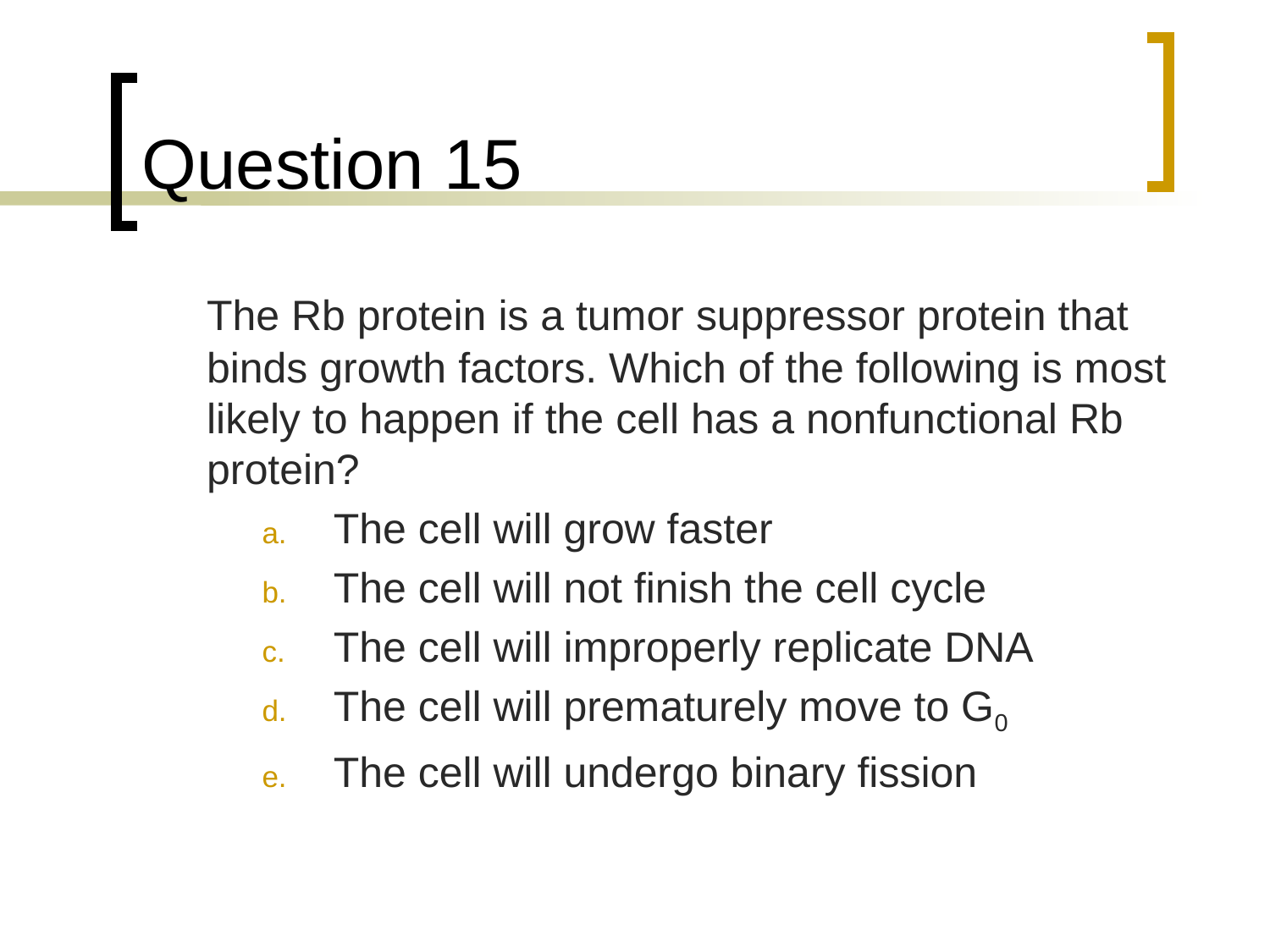

# Question 15
	The Rb protein is a tumor suppressor protein that binds growth factors. Which of the following is most likely to happen if the cell has a nonfunctional Rb protein?
The cell will grow faster
The cell will not finish the cell cycle
The cell will improperly replicate DNA
The cell will prematurely move to G0
The cell will undergo binary fission